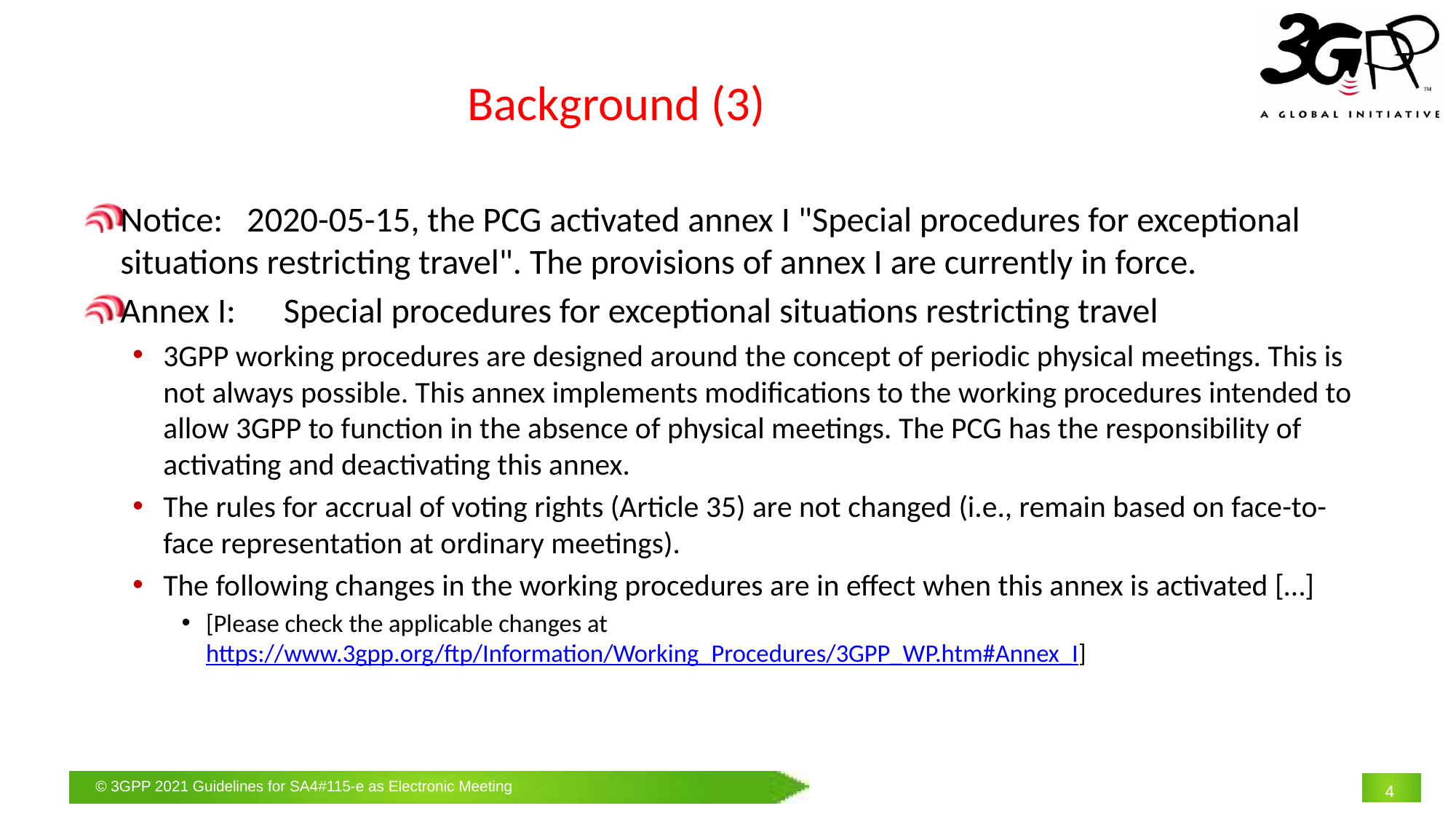

# Background (3)
Notice:   2020-05-15, the PCG activated annex I "Special procedures for exceptional situations restricting travel". The provisions of annex I are currently in force.
Annex I:      Special procedures for exceptional situations restricting travel
3GPP working procedures are designed around the concept of periodic physical meetings. This is not always possible. This annex implements modifications to the working procedures intended to allow 3GPP to function in the absence of physical meetings. The PCG has the responsibility of activating and deactivating this annex.
The rules for accrual of voting rights (Article 35) are not changed (i.e., remain based on face-to-face representation at ordinary meetings).
The following changes in the working procedures are in effect when this annex is activated […]
[Please check the applicable changes at https://www.3gpp.org/ftp/Information/Working_Procedures/3GPP_WP.htm#Annex_I]

4